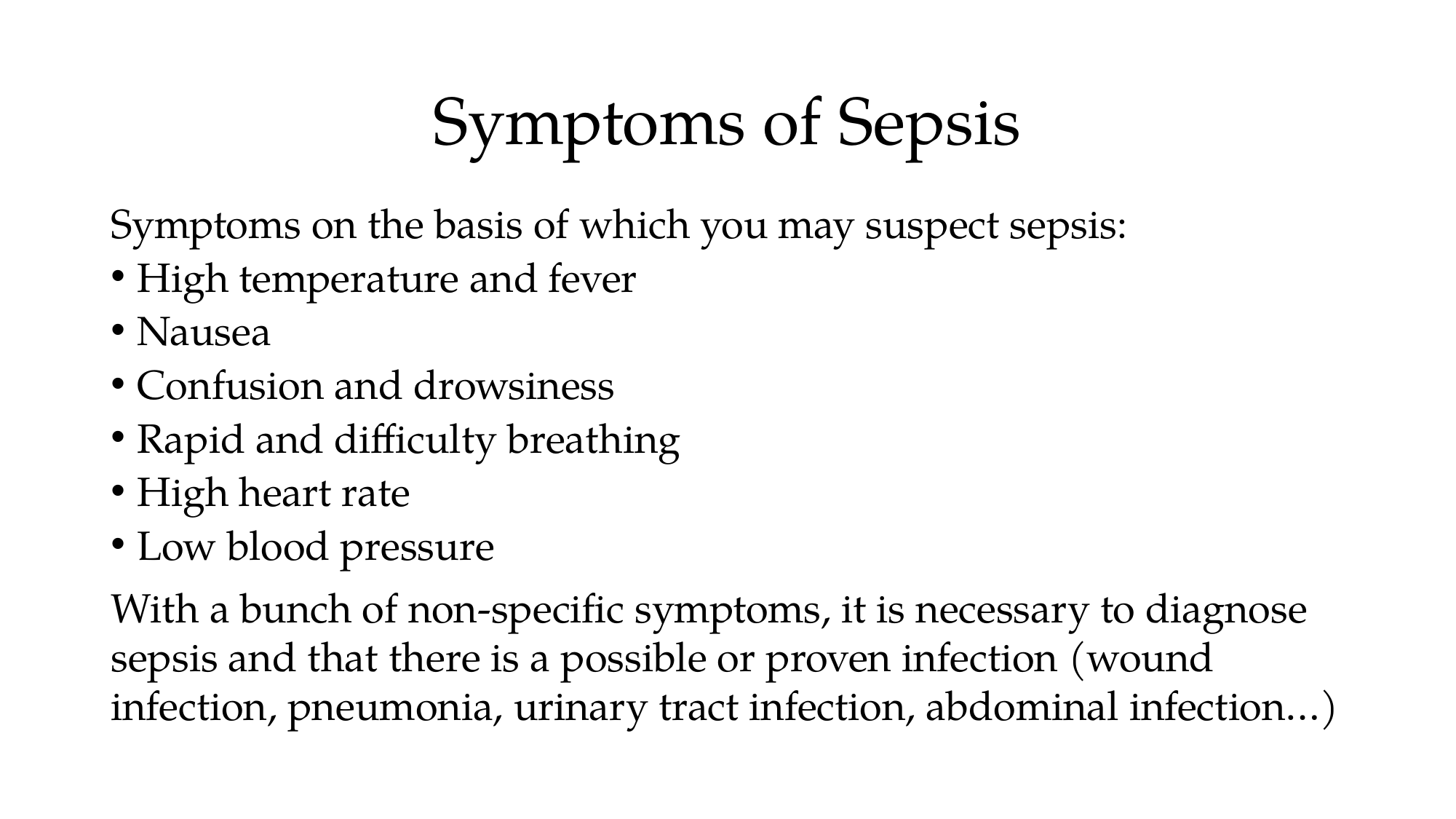

# Symptoms of Sepsis
Symptoms on the basis of which you may suspect sepsis:
High temperature and fever
Nausea
Confusion and drowsiness
Rapid and difficulty breathing
High heart rate
Low blood pressure
With a bunch of non-specific symptoms, it is necessary to diagnose sepsis and that there is a possible or proven infection (wound infection, pneumonia, urinary tract infection, abdominal infection…)